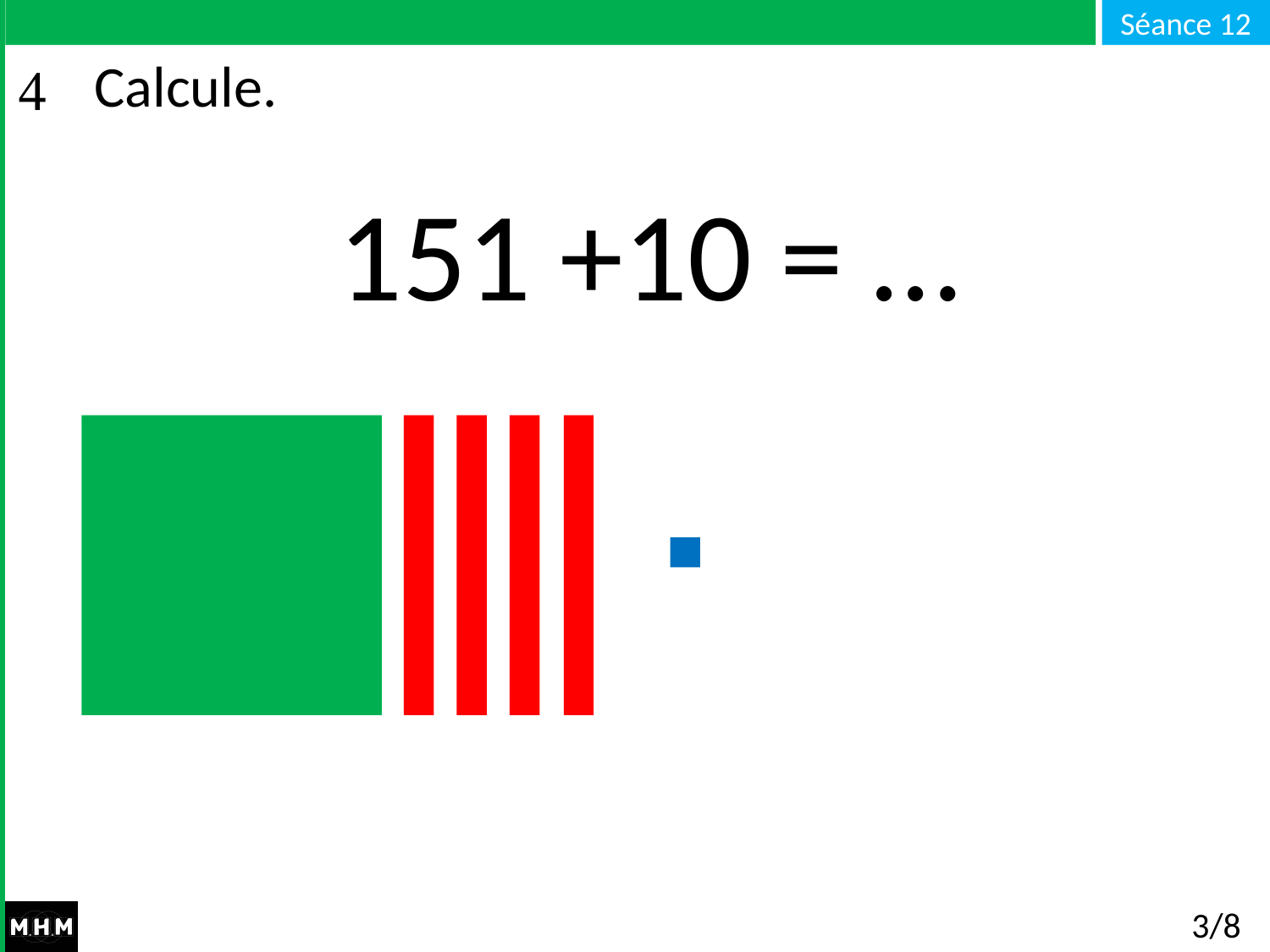

# Calcule.
151 +10 = …

3/8